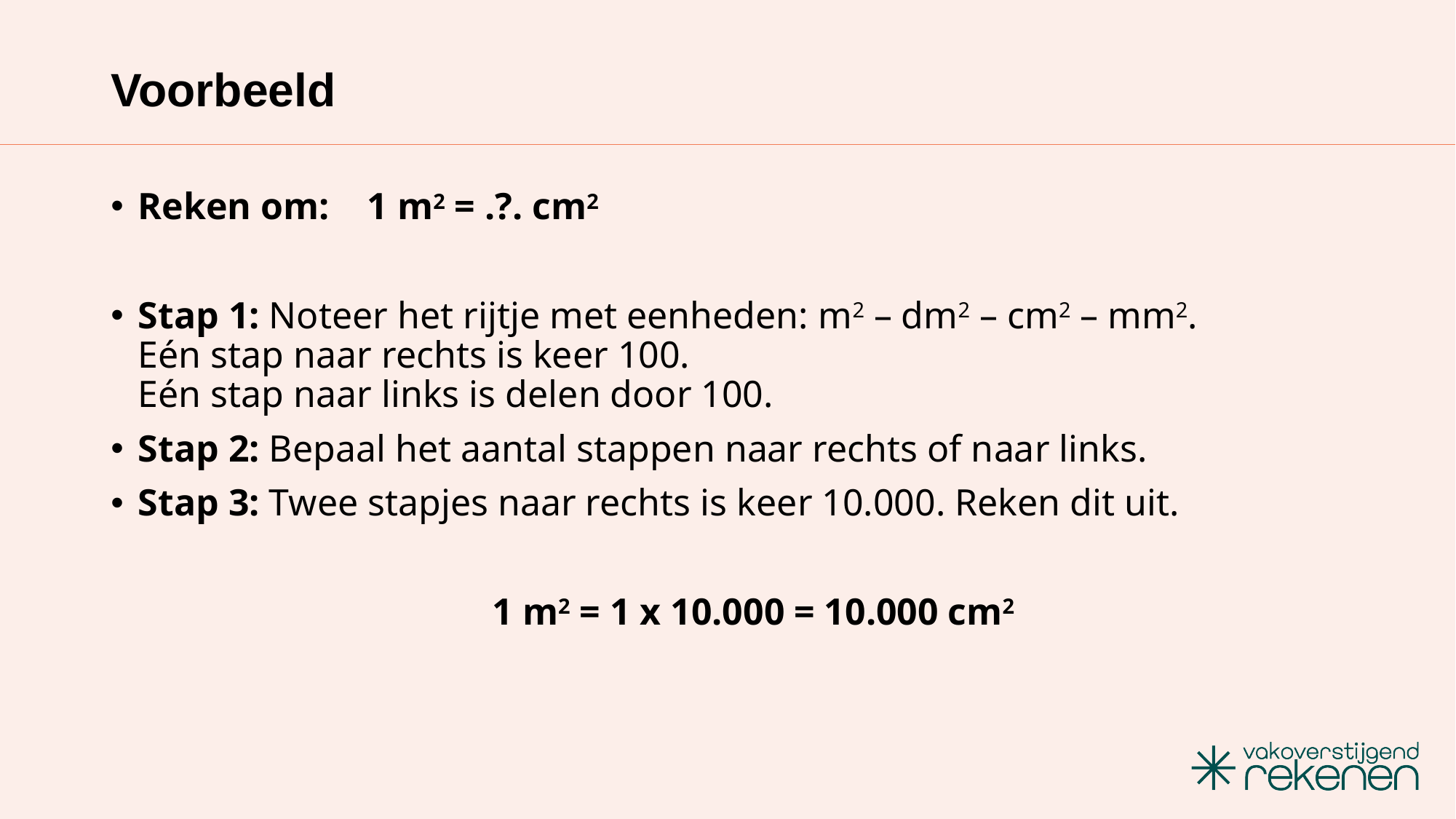

# Voorbeeld
Reken om:    1 m2 = .?. cm2

Stap 1: Noteer het rijtje met eenheden: m2 – dm2 – cm2 – mm2.
Eén stap naar rechts is keer 100.
Eén stap naar links is delen door 100.
Stap 2: Bepaal het aantal stappen naar rechts of naar links.
Stap 3: Twee stapjes naar rechts is keer 10.000. Reken dit uit.

1 m2 = 1 x 10.000 = 10.000 cm2